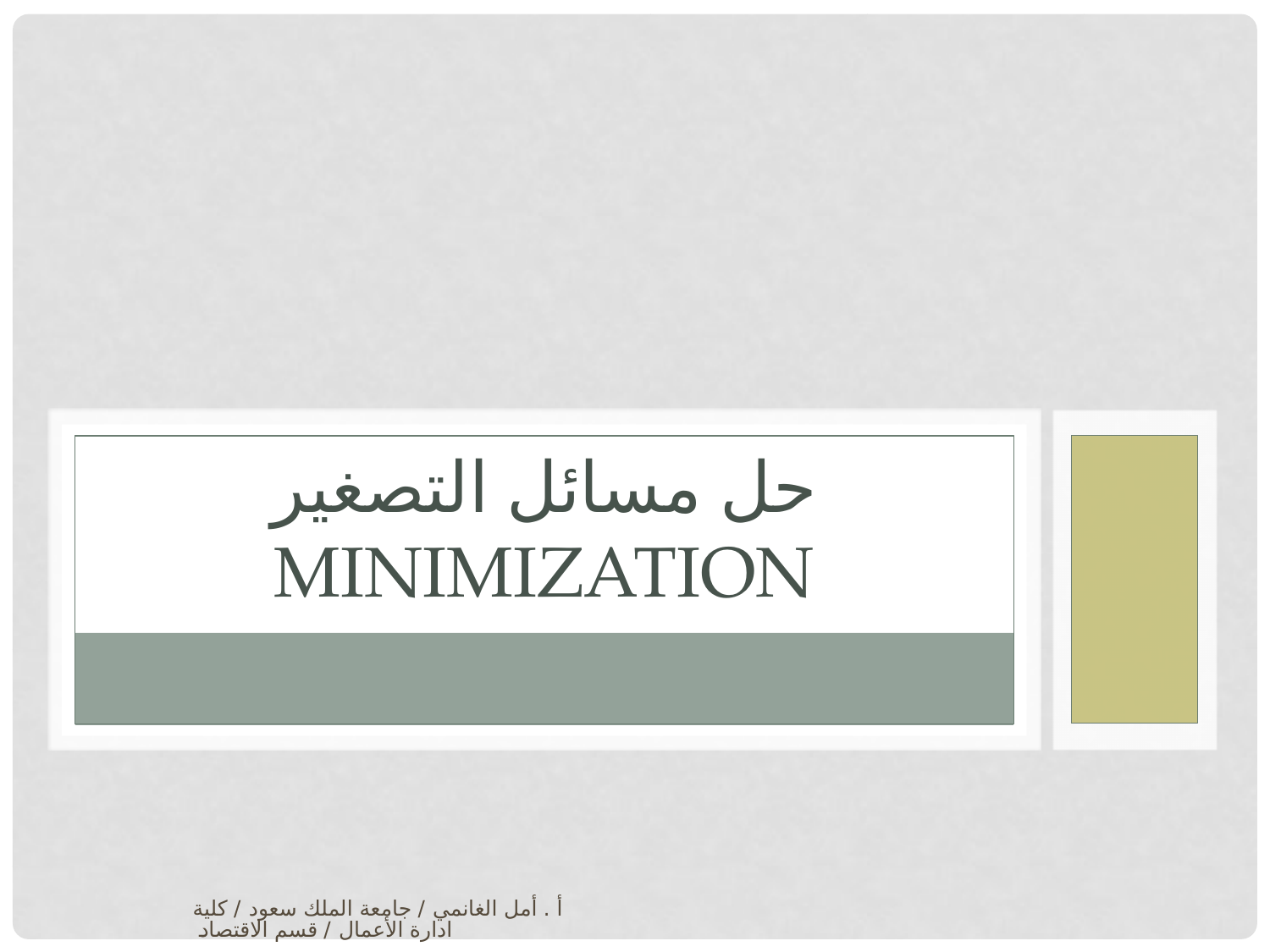

# حل مسائل التصغير Minimization

أ . أمل الغانمي / جامعة الملك سعود / كلية ادارة الأعمال / قسم الاقتصاد